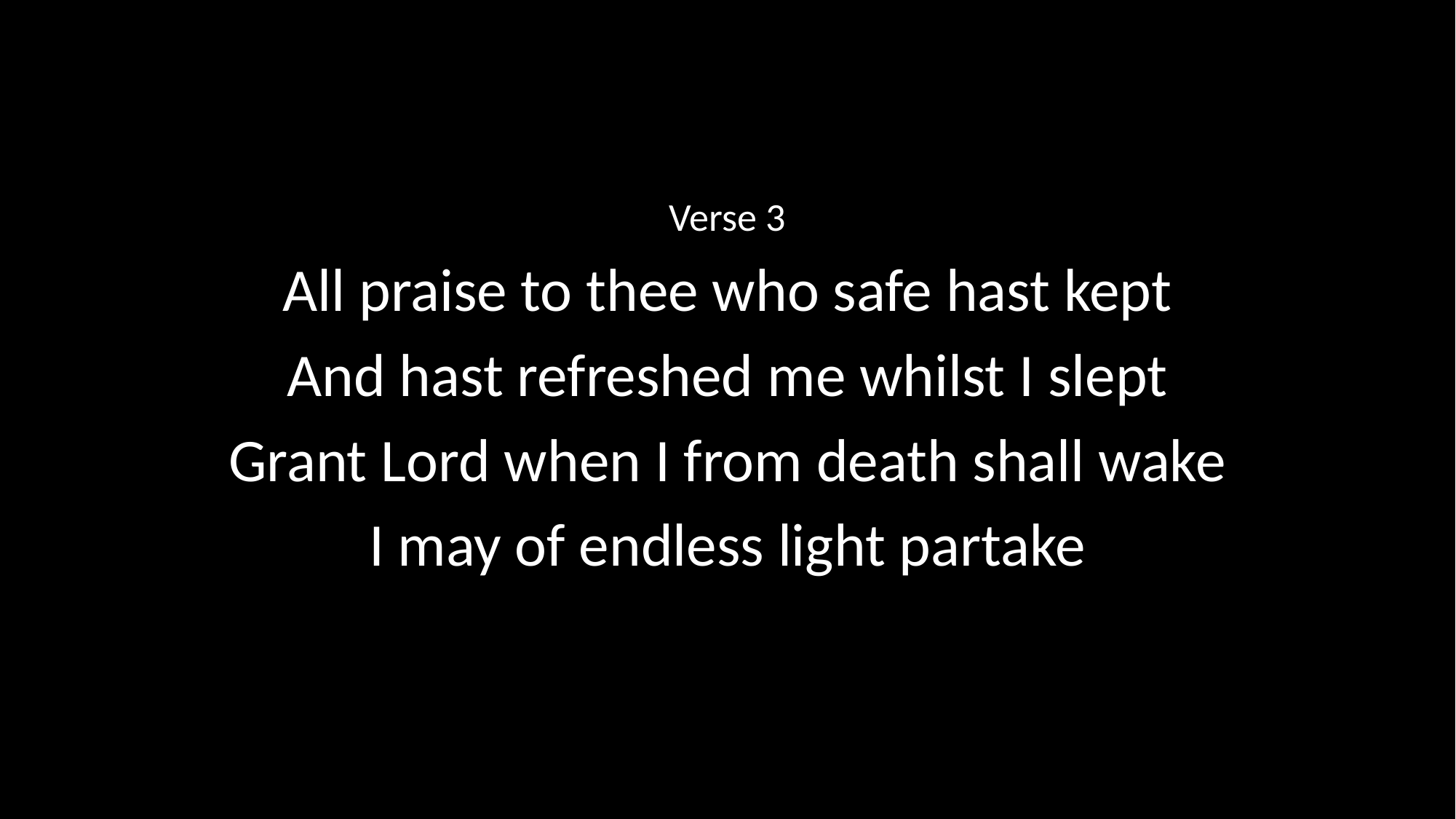

Verse 3
All praise to thee who safe hast kept
And hast refreshed me whilst I slept
Grant Lord when I from death shall wake
I may of endless light partake